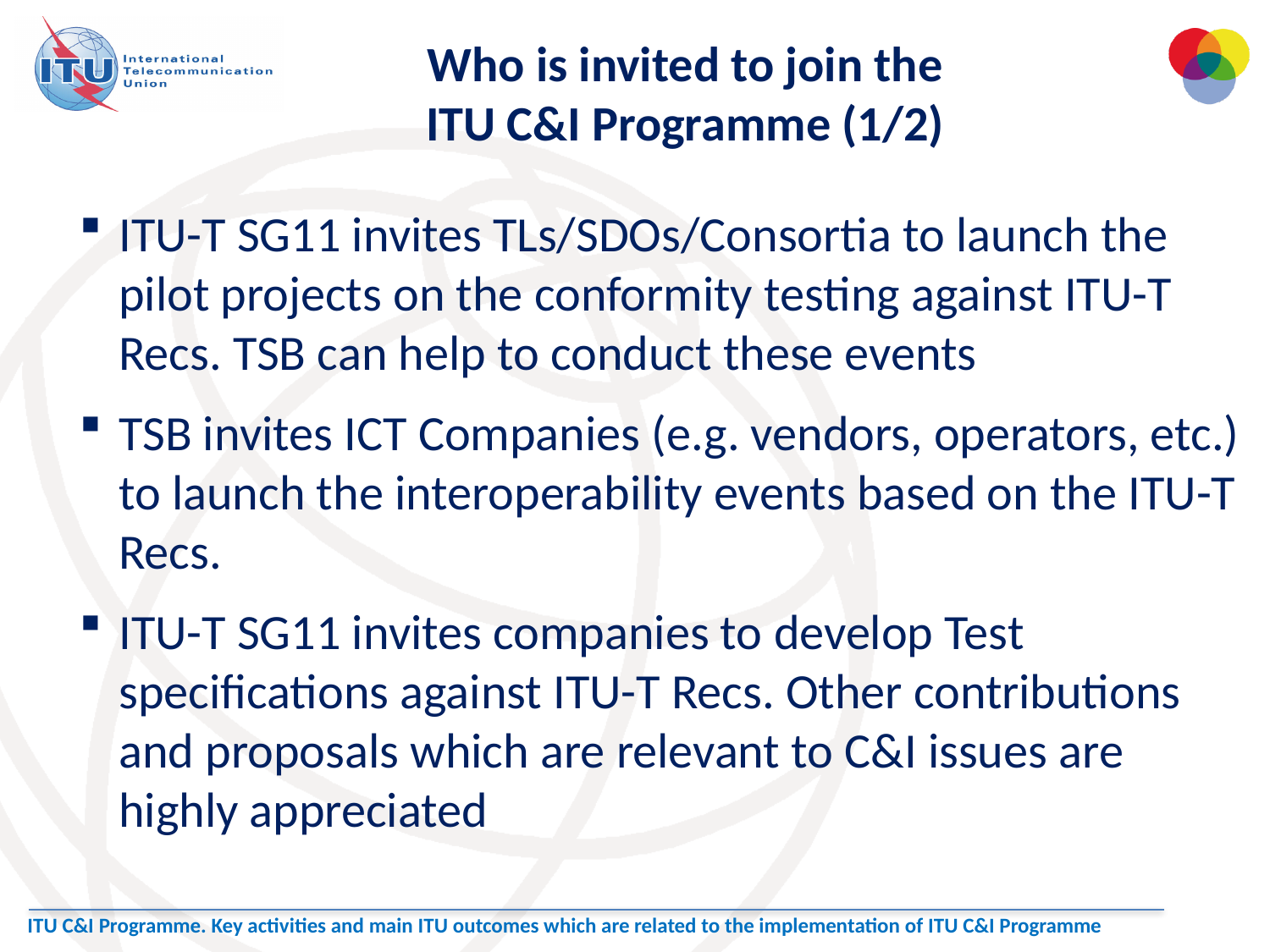

Who is invited to join the
ITU C&I Programme (1/2)
ITU-T SG11 invites TLs/SDOs/Consortia to launch the pilot projects on the conformity testing against ITU-T Recs. TSB can help to conduct these events
TSB invites ICT Companies (e.g. vendors, operators, etc.) to launch the interoperability events based on the ITU-T Recs.
ITU-T SG11 invites companies to develop Test specifications against ITU-T Recs. Other contributions and proposals which are relevant to C&I issues are highly appreciated